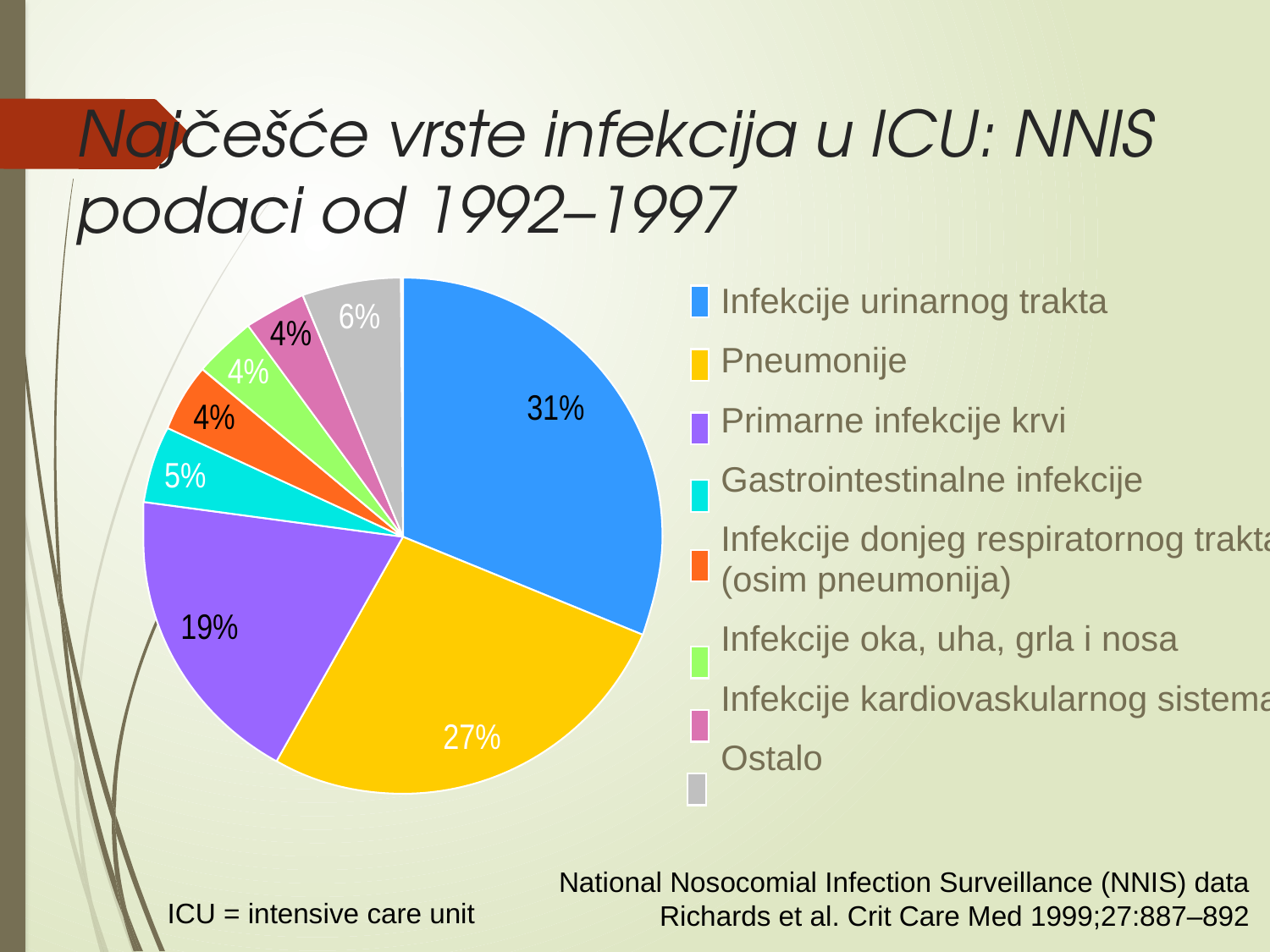

# Najčešće vrste infekcija u ICU: NNIS podaci od 1992–1997
Infekcije urinarnog trakta
Pneumonije
Primarne infekcije krvi
Gastrointestinalne infekcije
Infekcije donjeg respiratornog trakta
(osim pneumonija)
Infekcije oka, uha, grla i nosa
Infekcije kardiovaskularnog sistema
Ostalo

6%
4%

4%

31%
4%

5%

19%

27%

National Nosocomial Infection Surveillance (NNIS) data
Richards et al. Crit Care Med 1999;27:887–892
ICU = intensive care unit